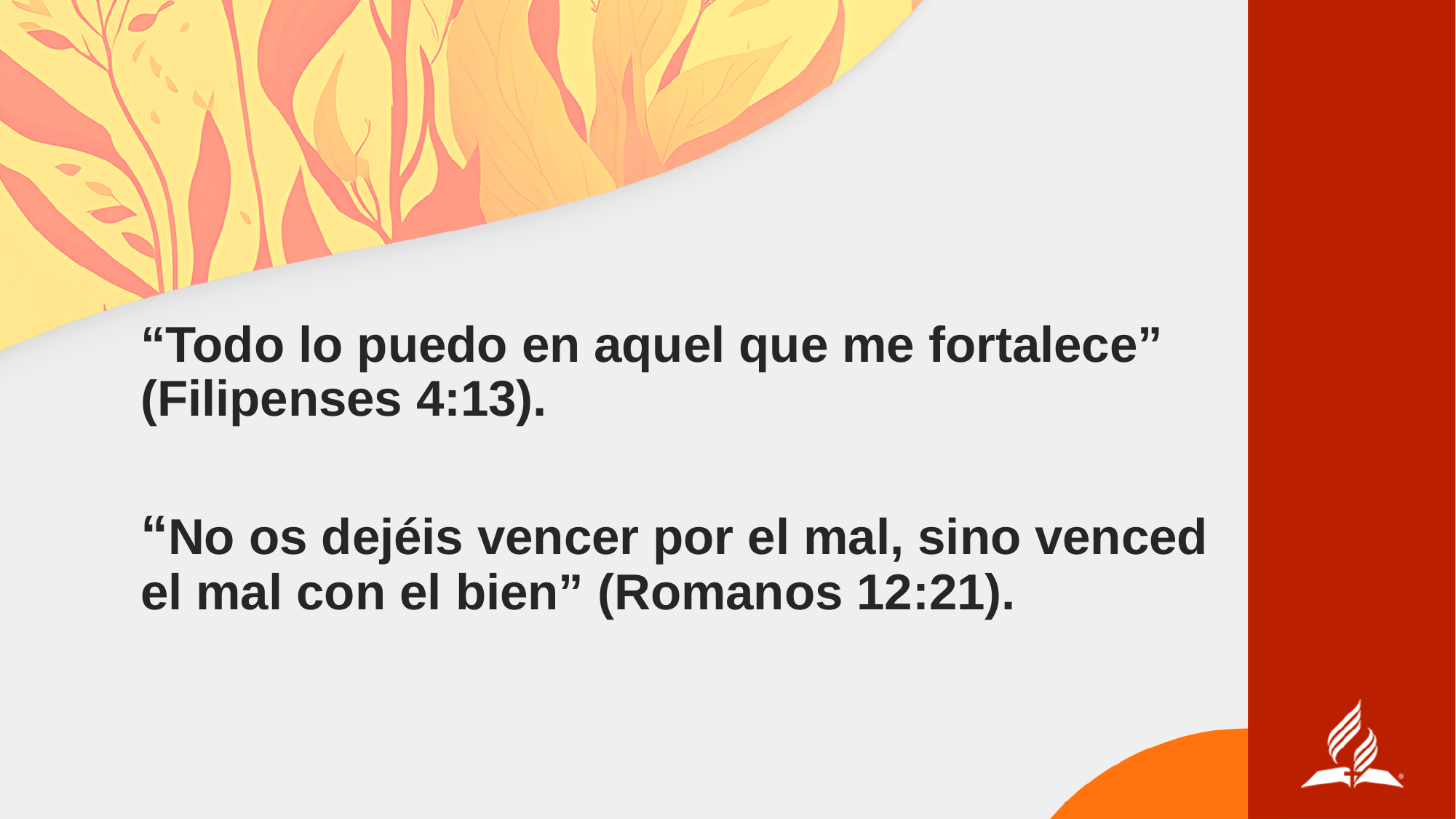

“Todo lo puedo en aquel que me fortalece” (Filipenses 4:13).

“No os dejéis vencer por el mal, sino venced el mal con el bien” (Romanos 12:21).